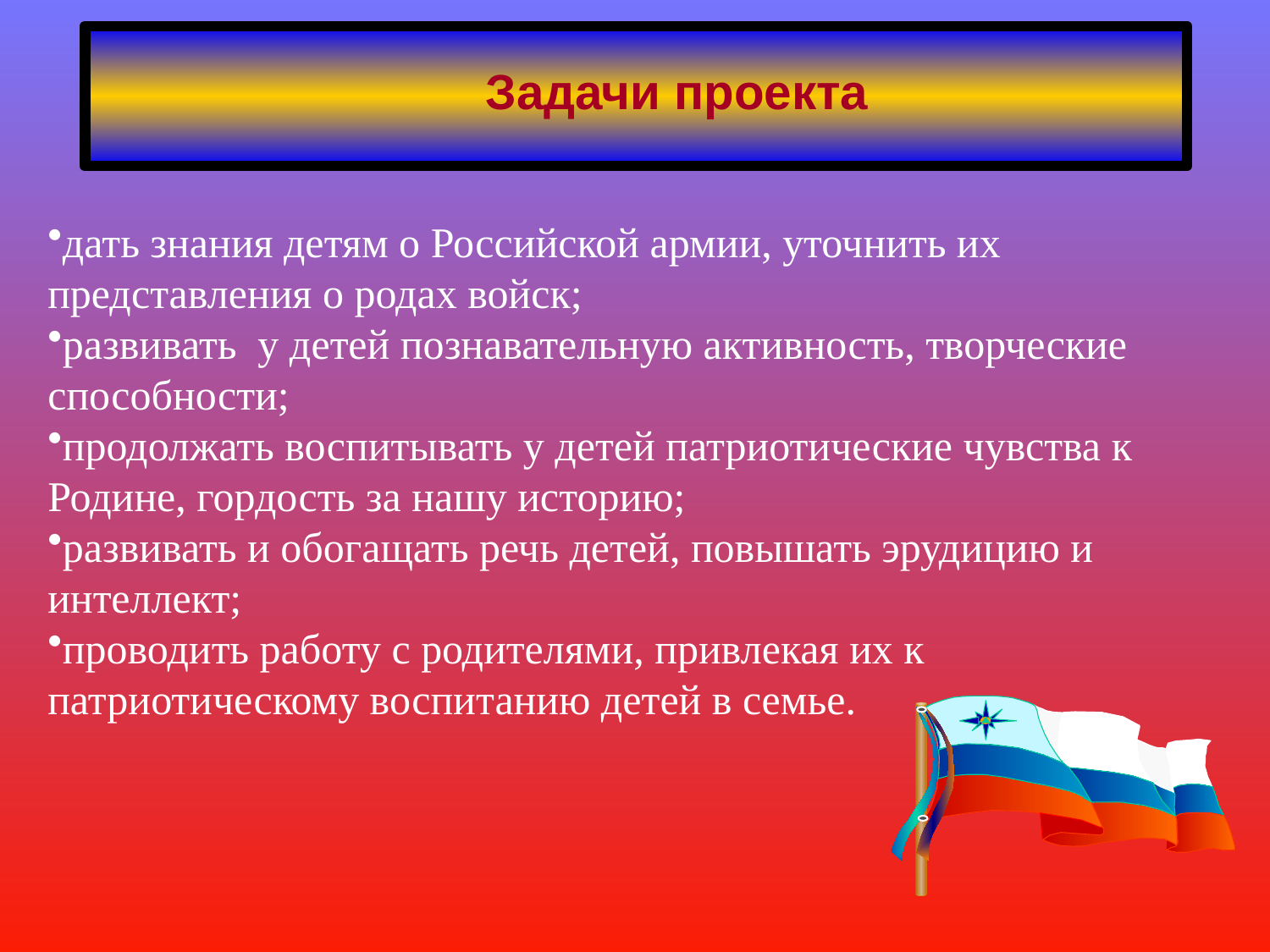

Задачи проекта
дать знания детям о Российской армии, уточнить их представления о родах войск;
развивать  у детей познавательную активность, творческие способности;
продолжать воспитывать у детей патриотические чувства к Родине, гордость за нашу историю;
развивать и обогащать речь детей, повышать эрудицию и интеллект;
проводить работу с родителями, привлекая их к патриотическому воспитанию детей в семье.